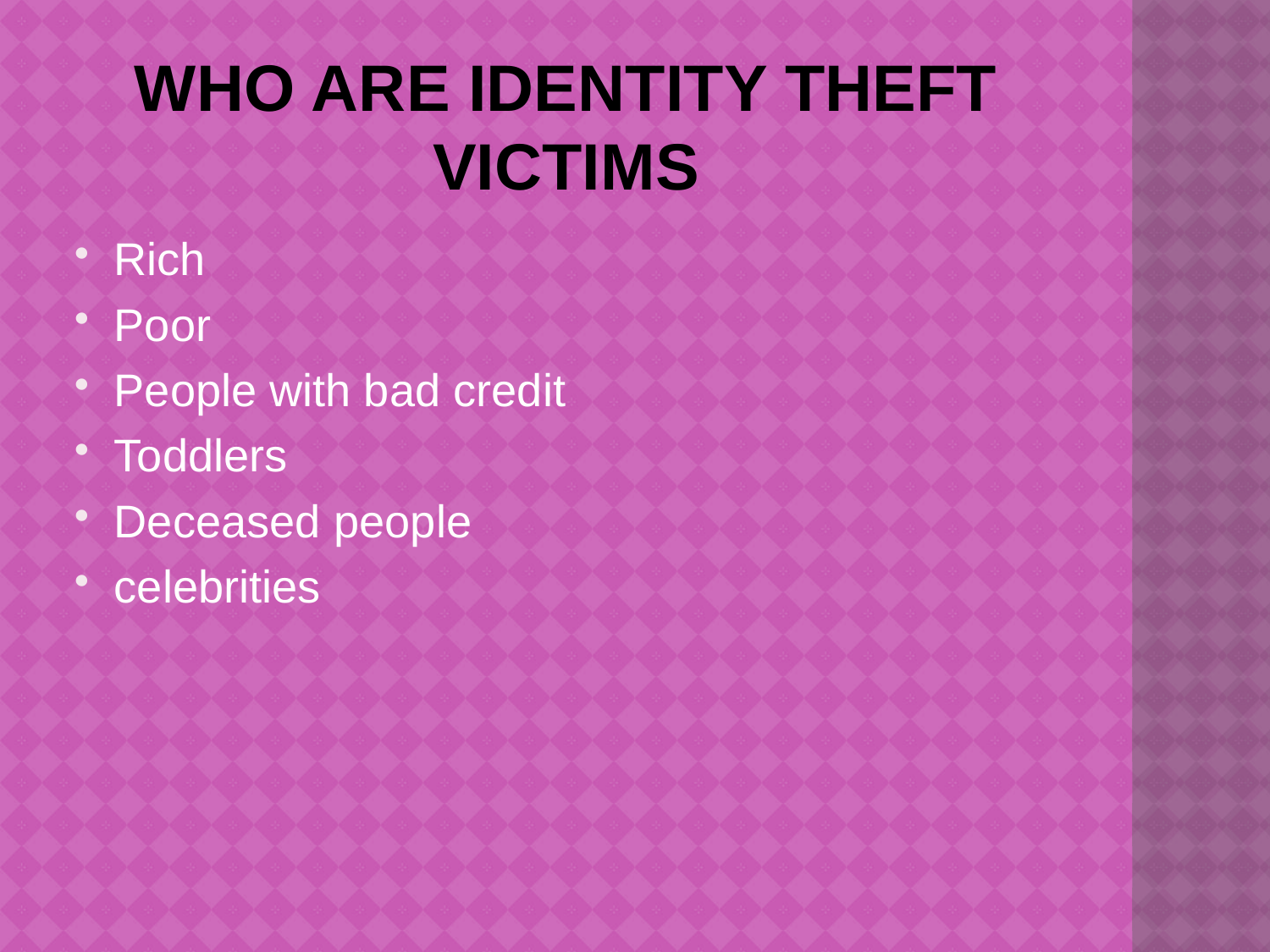

# Who are identity theft victims
Rich
Poor
People with bad credit
Toddlers
Deceased people
celebrities